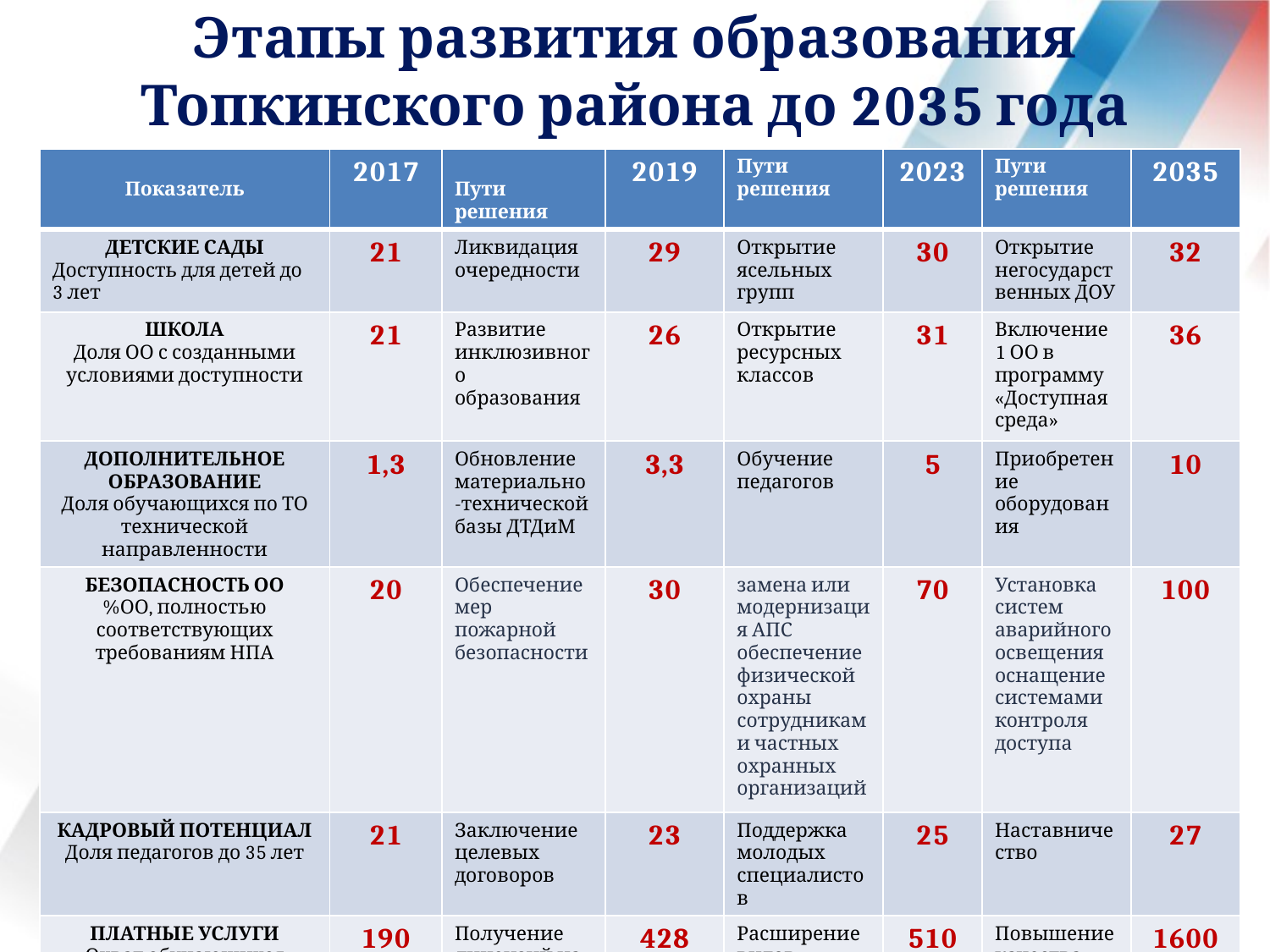

# Этапы развития образования Топкинского района до 2035 года
| Показатель | 2017 | Пути решения | 2019 | Пути решения | 2023 | Пути решения | 2035 |
| --- | --- | --- | --- | --- | --- | --- | --- |
| ДЕТСКИЕ САДЫ Доступность для детей до 3 лет | 21 | Ликвидация очередности | 29 | Открытие ясельных групп | 30 | Открытие негосударственных ДОУ | 32 |
| ШКОЛА Доля ОО с созданными условиями доступности | 21 | Развитие инклюзивного образования | 26 | Открытие ресурсных классов | 31 | Включение 1 ОО в программу «Доступная среда» | 36 |
| ДОПОЛНИТЕЛЬНОЕ ОБРАЗОВАНИЕ Доля обучающихся по ТО технической направленности | 1,3 | Обновление материально-технической базы ДТДиМ | 3,3 | Обучение педагогов | 5 | Приобретение оборудования | 10 |
| БЕЗОПАСНОСТЬ ОО %ОО, полностью соответствующих требованиям НПА | 20 | Обеспечение мер пожарной безопасности | 30 | замена или модернизация АПС обеспечение физической охраны сотрудниками частных охранных организаций | 70 | Установка систем аварийного освещения оснащение системами контроля доступа | 100 |
| КАДРОВЫЙ ПОТЕНЦИАЛ Доля педагогов до 35 лет | 21 | Заключение целевых договоров | 23 | Поддержка молодых специалистов | 25 | Наставничество | 27 |
| ПЛАТНЫЕ УСЛУГИ Охват обучающихся (численность) | 190 | Получение лицензий на оказание платных услуг | 428 | Расширение видов платных услуг | 510 | Повышение качества | 1600 |
22